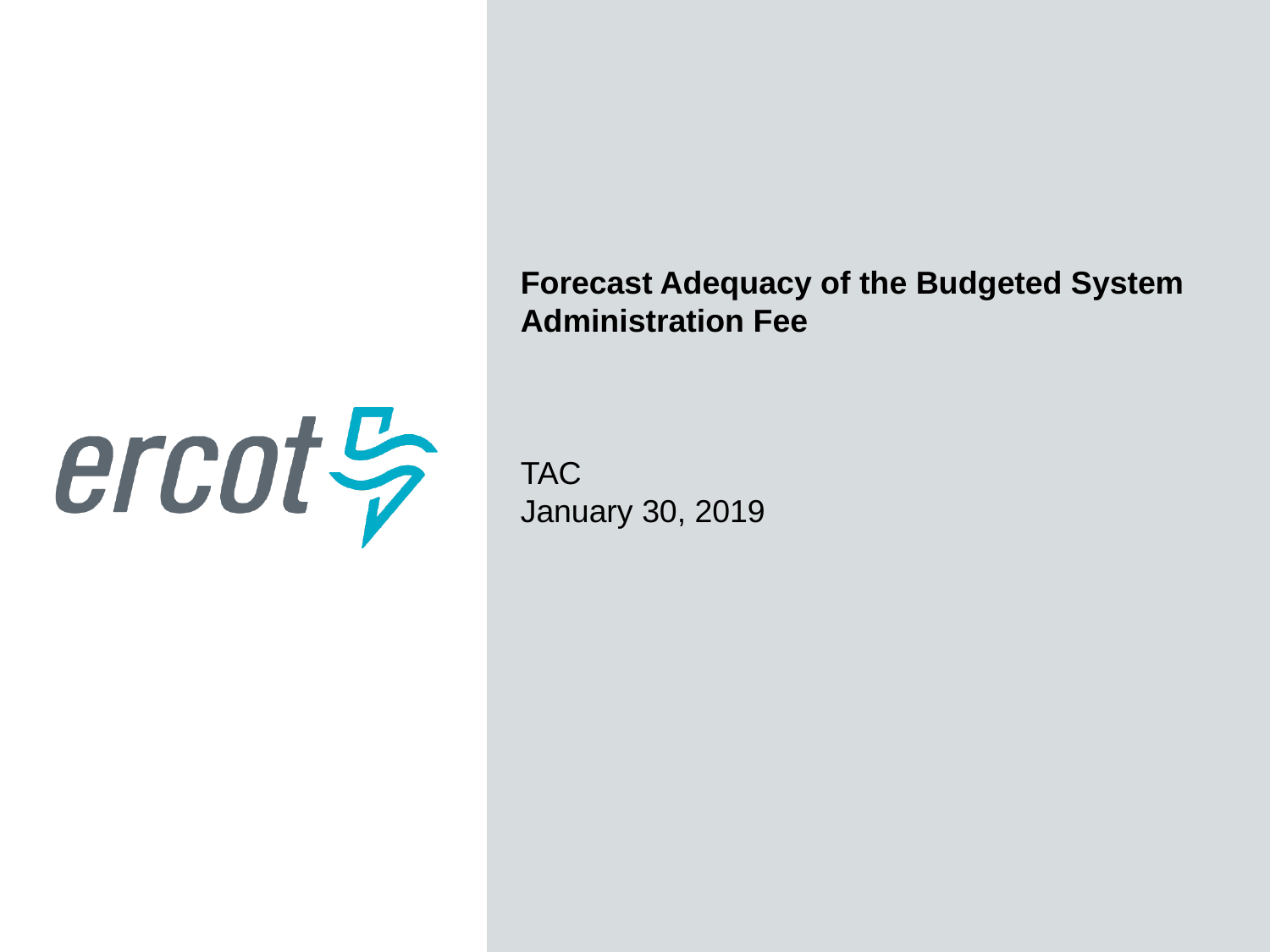

Forecast Adequacy of the Budgeted System Administration Fee

TAC
January 30, 2019